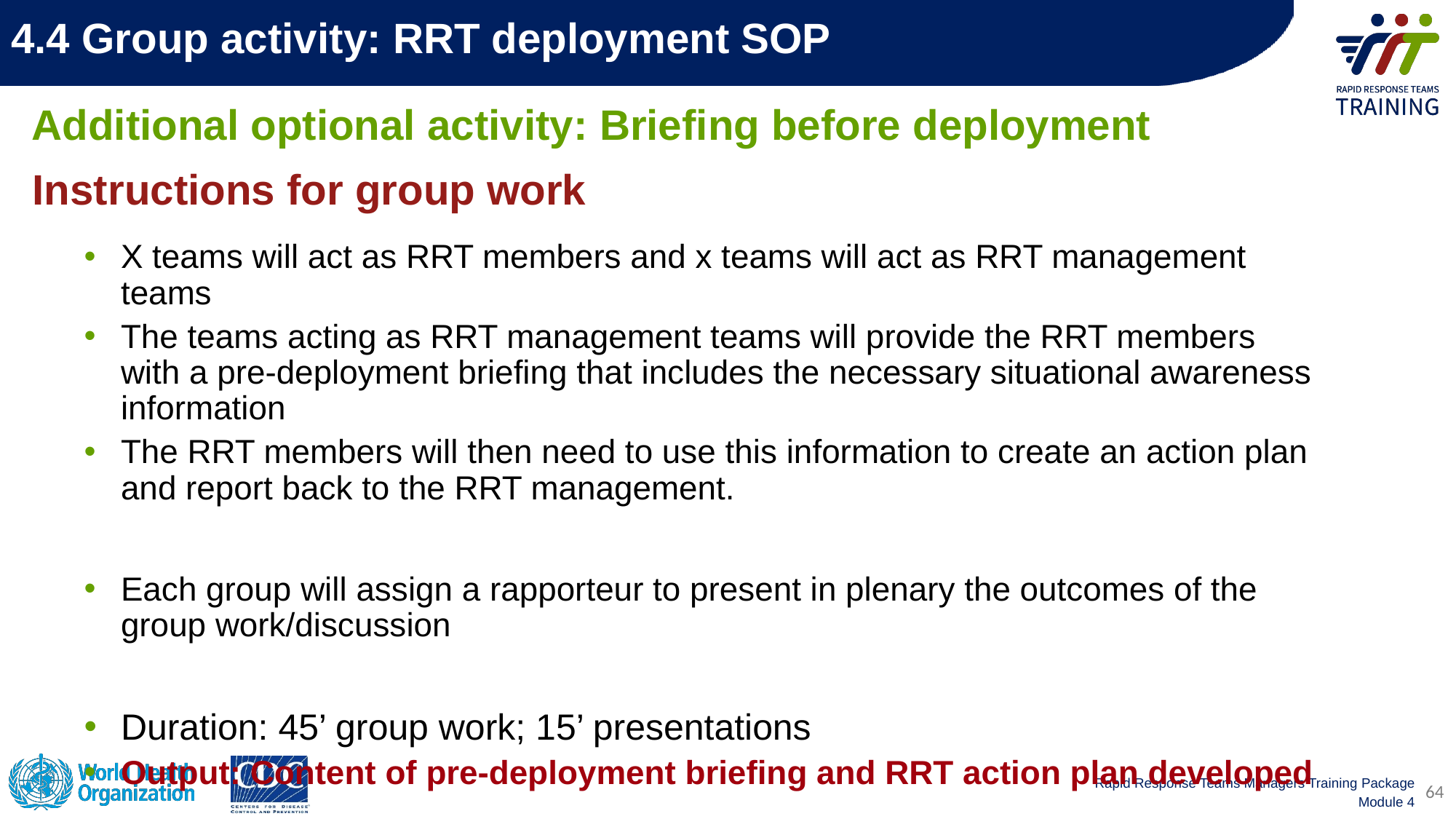

4.4 Group activity: RRT deployment SOP  ​
Additional optional activity: Briefing before deployment
# Instructions for group work
X teams will act as RRT members and x teams will act as RRT management teams
The teams acting as RRT management teams will provide the RRT members with a pre-deployment briefing that includes the necessary situational awareness information
The RRT members will then need to use this information to create an action plan and report back to the RRT management.

Each group will assign a rapporteur to present in plenary the outcomes of the group work/discussion

Duration: 45’ group work; 15’ presentations
Output: Content of pre-deployment briefing and RRT action plan developed
64